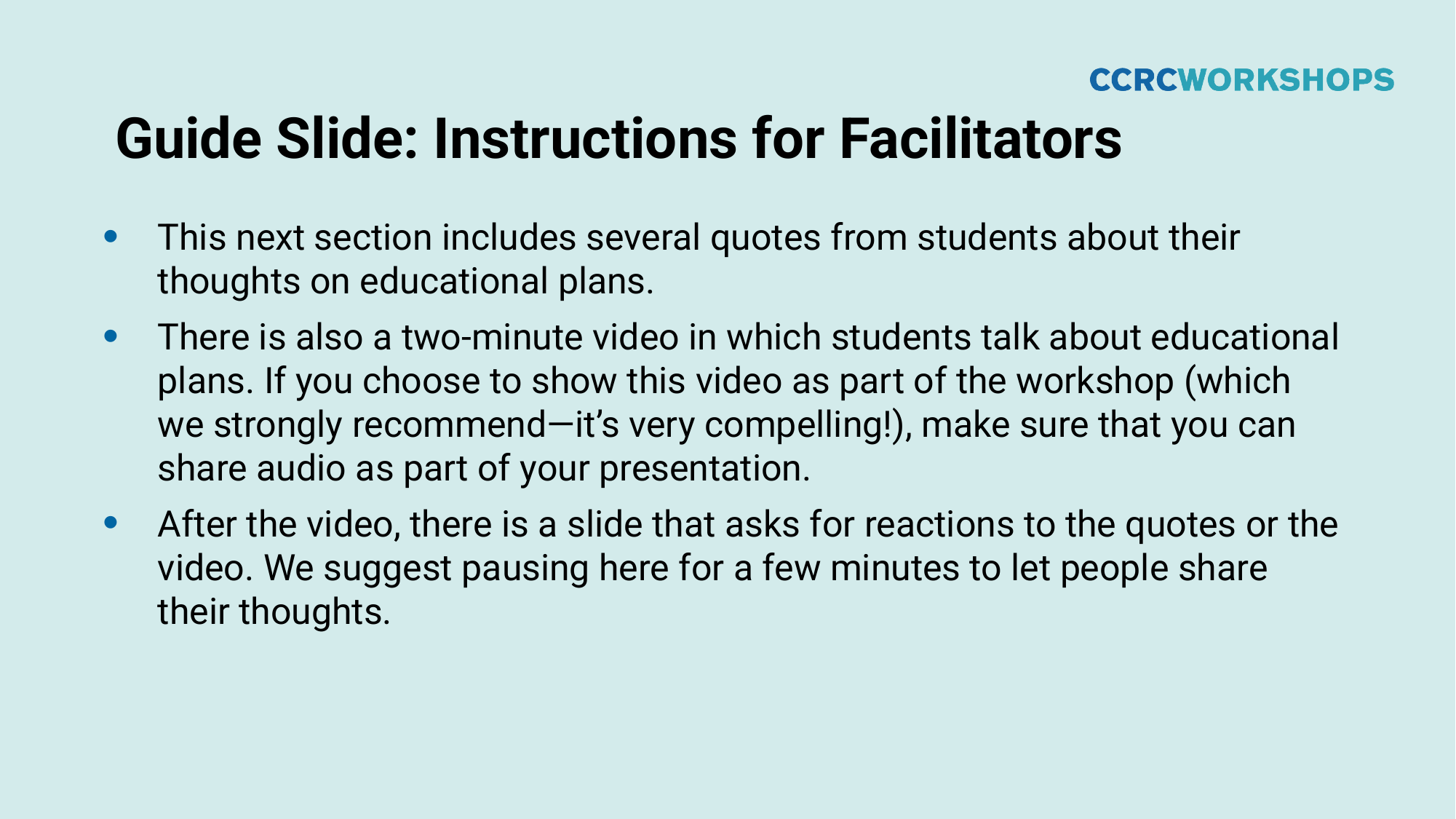

# Guide Slide: Instructions for Facilitators
This next section includes several quotes from students about their thoughts on educational plans.
There is also a two-minute video in which students talk about educational plans. If you choose to show this video as part of the workshop (which we strongly recommend—it’s very compelling!), make sure that you can share audio as part of your presentation.
After the video, there is a slide that asks for reactions to the quotes or the video. We suggest pausing here for a few minutes to let people share their thoughts.